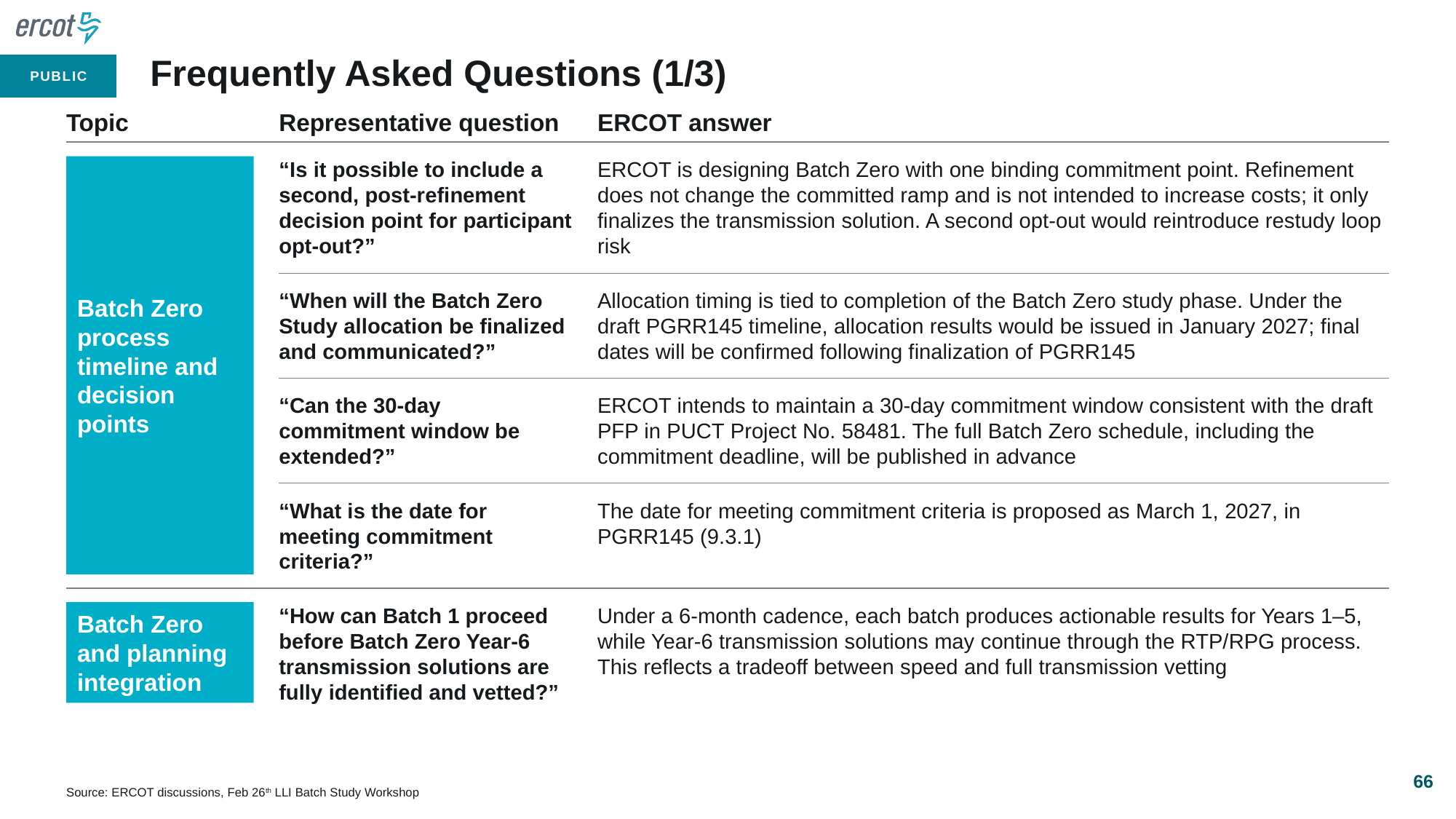

# Frequently Asked Questions (1/3)
Topic
Representative question
ERCOT answer
Batch Zero process timeline and decision points
“Is it possible to include a second, post-refinement decision point for participant opt-out?”
ERCOT is designing Batch Zero with one binding commitment point. Refinement does not change the committed ramp and is not intended to increase costs; it only finalizes the transmission solution. A second opt-out would reintroduce restudy loop risk
“When will the Batch Zero Study allocation be finalized and communicated?”
Allocation timing is tied to completion of the Batch Zero study phase. Under the draft PGRR145 timeline, allocation results would be issued in January 2027; final dates will be confirmed following finalization of PGRR145
“Can the 30-day commitment window be extended?”
ERCOT intends to maintain a 30-day commitment window consistent with the draft PFP in PUCT Project No. 58481. The full Batch Zero schedule, including the commitment deadline, will be published in advance
“What is the date for meeting commitment criteria?”
The date for meeting commitment criteria is proposed as March 1, 2027, in PGRR145 (9.3.1)
Batch Zero and planning integration
“How can Batch 1 proceed before Batch Zero Year-6 transmission solutions are fully identified and vetted?”
Under a 6-month cadence, each batch produces actionable results for Years 1–5, while Year-6 transmission solutions may continue through the RTP/RPG process. This reflects a tradeoff between speed and full transmission vetting
66
Source: ERCOT discussions, Feb 26th LLI Batch Study Workshop